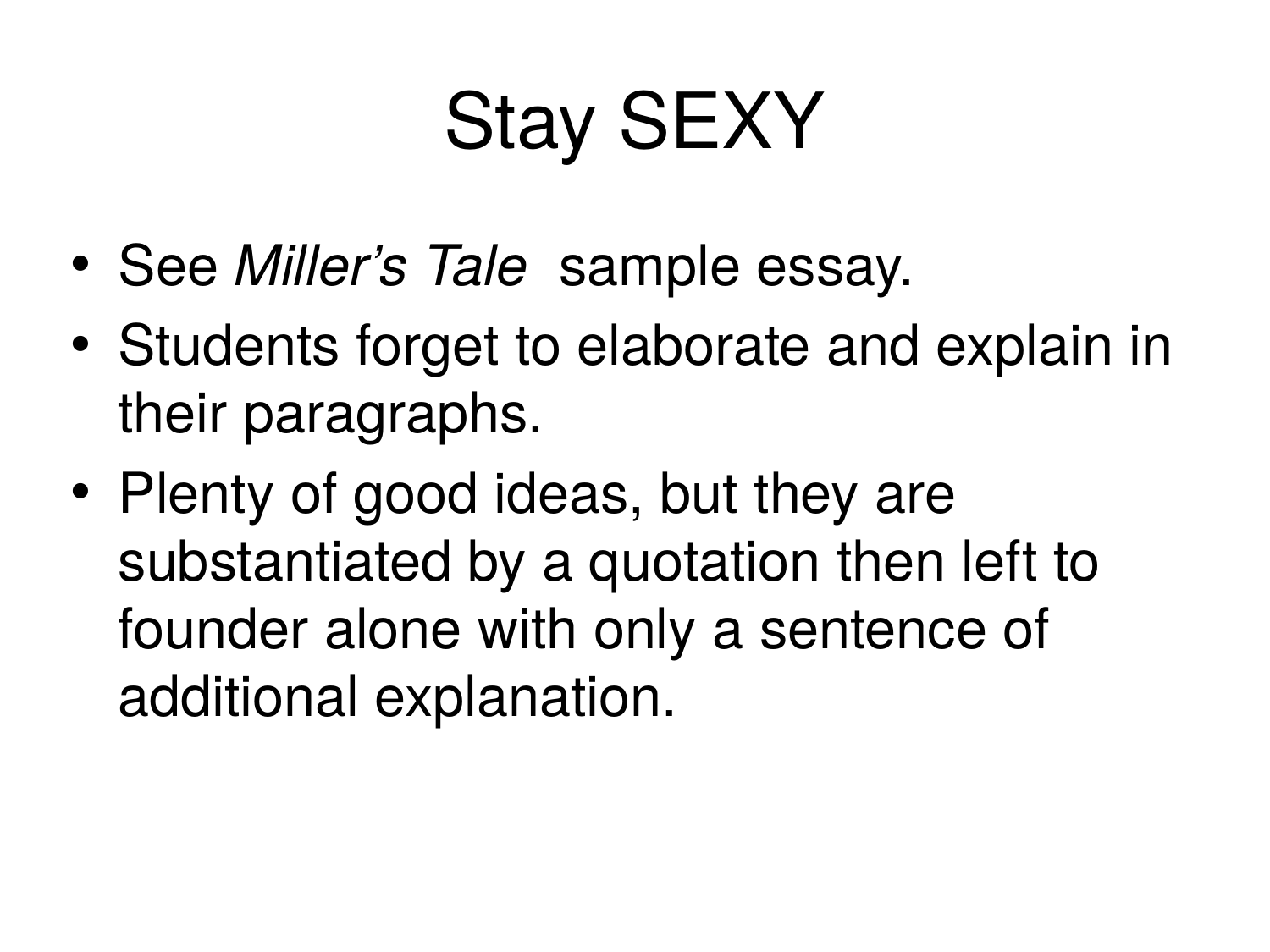

# Stay SEXY
See Miller’s Tale  sample essay.
Students forget to elaborate and explain in their paragraphs.
Plenty of good ideas, but they are substantiated by a quotation then left to founder alone with only a sentence of additional explanation.